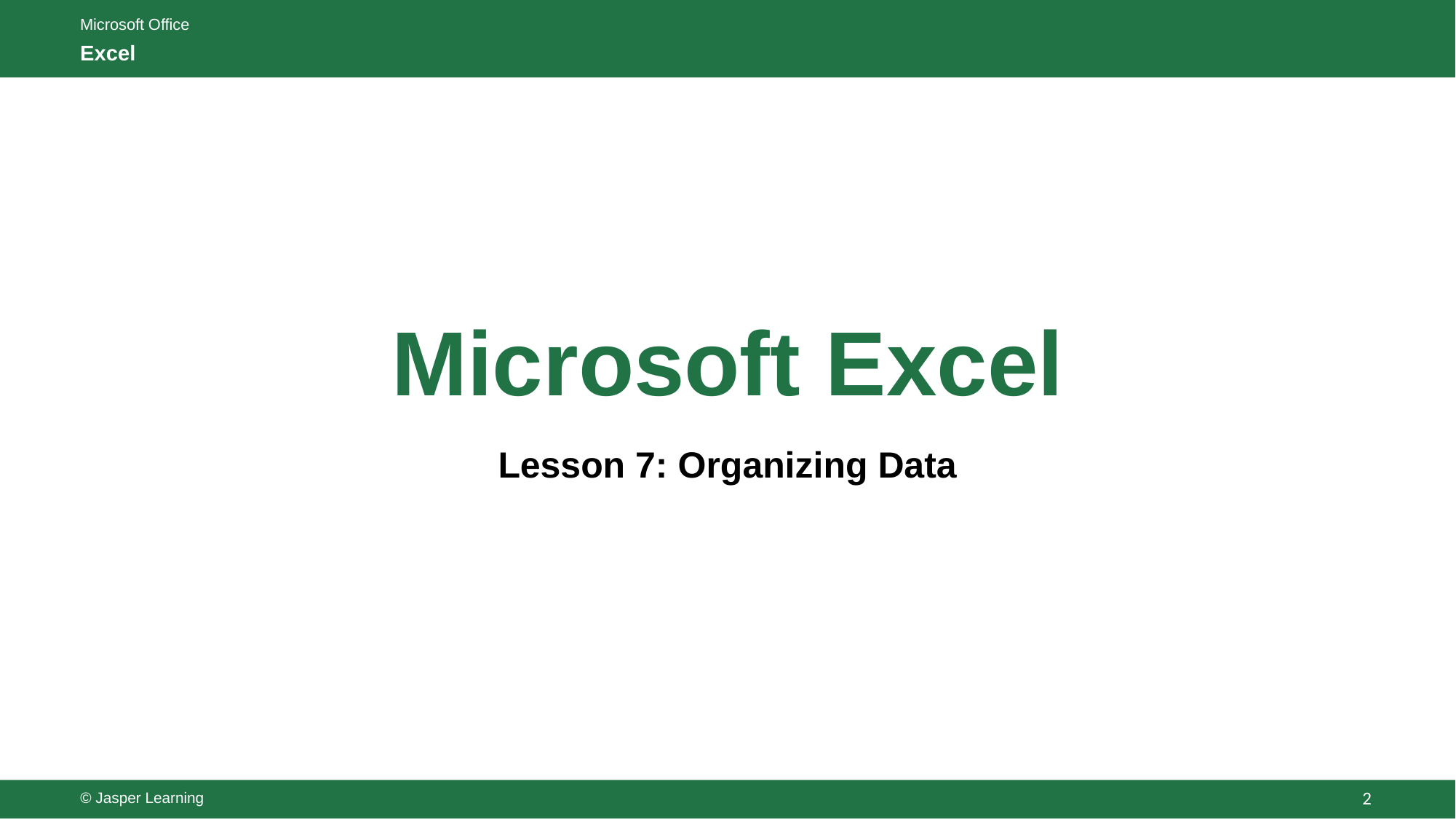

# Microsoft Excel
Lesson 7: Organizing Data
© Jasper Learning
2